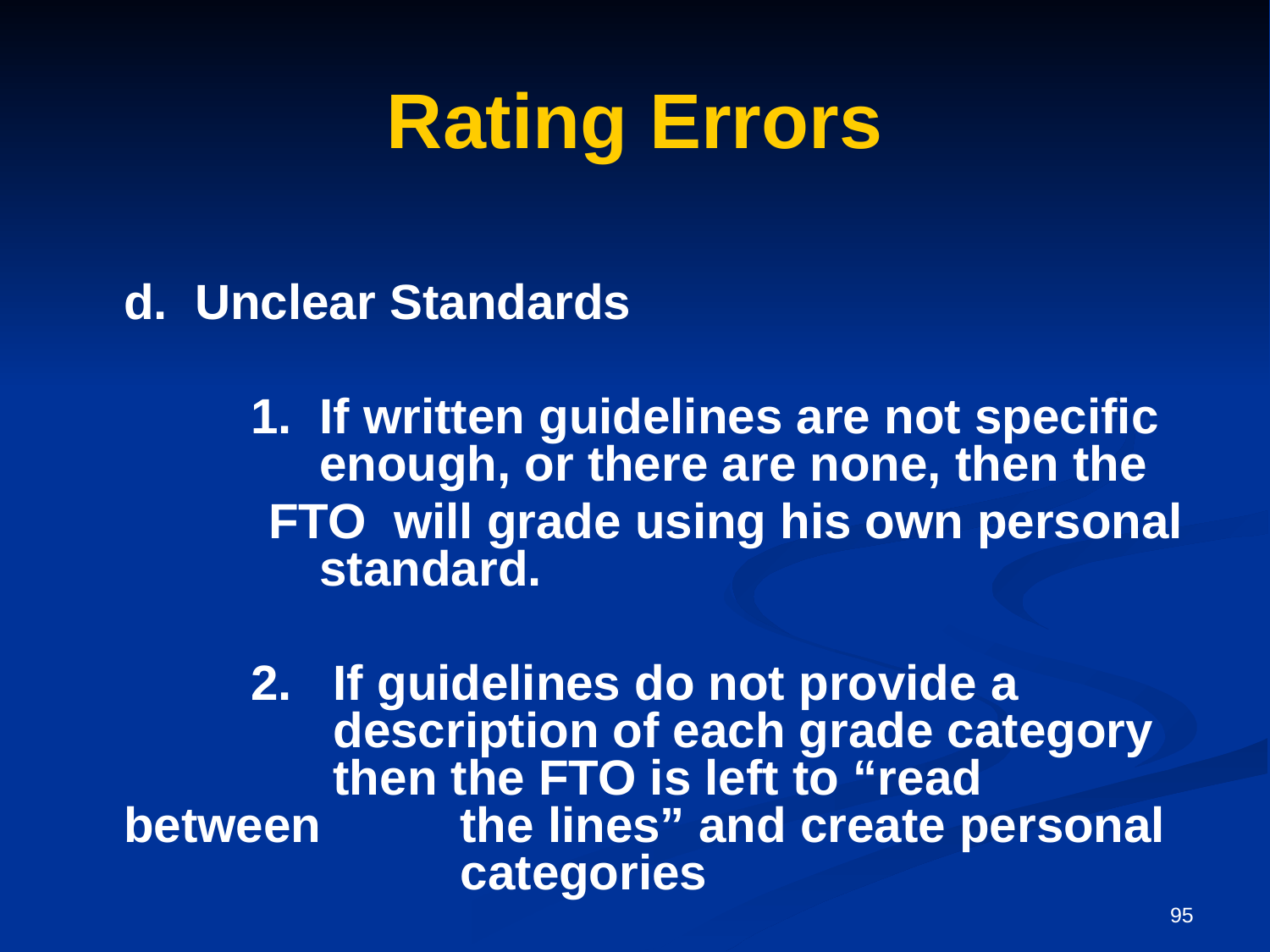

# Rating Errors
	d.  Unclear Standards

		1.  If written guidelines are not specific 	     enough, or there are none, then the
              FTO  will grade using his own personal 	     standard.

		2.   If guidelines do not provide a 		      description of each grade category 	      then the FTO is left to “read between 	      the lines” and create personal		      categories
95